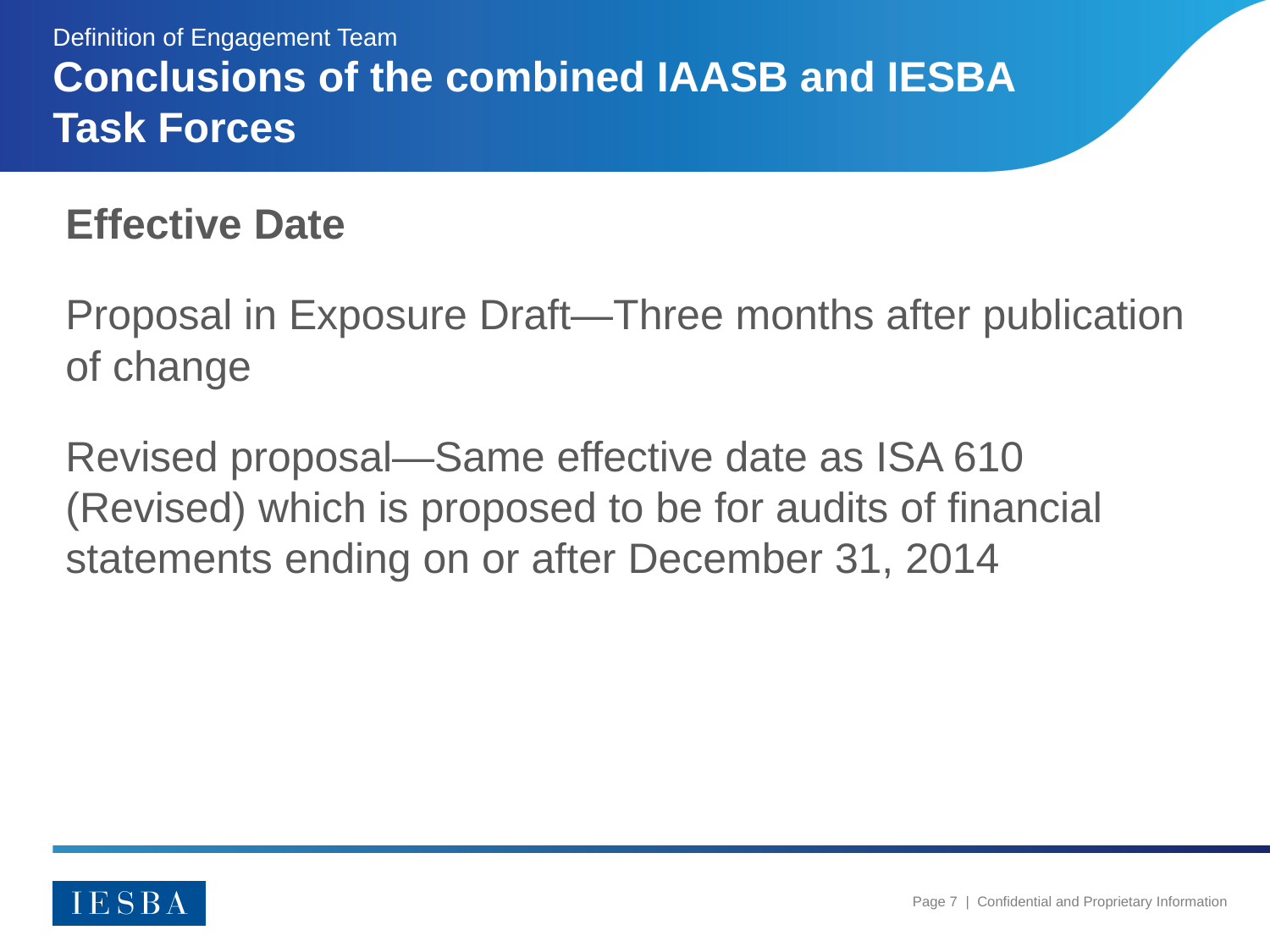

Definition of Engagement Team

# Conclusions of the combined IAASB and IESBA Task Forces
Effective Date
Proposal in Exposure Draft—Three months after publication of change
Revised proposal—Same effective date as ISA 610 (Revised) which is proposed to be for audits of financial statements ending on or after December 31, 2014